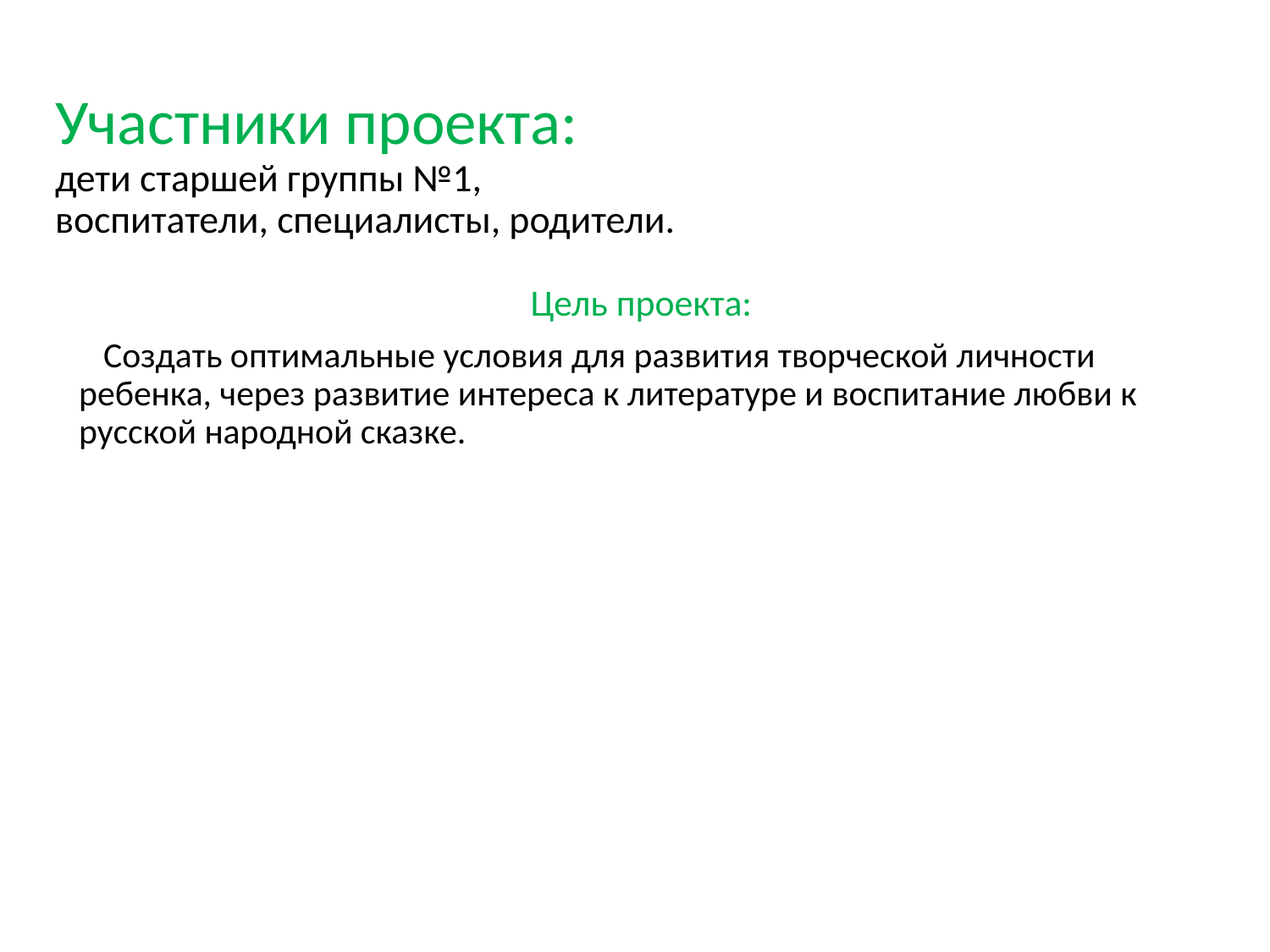

# Участники проекта: дети старшей группы №1, воспитатели, специалисты, родители.
Цель проекта:
      Создать оптимальные условия для развития творческой личности ребенка, через развитие интереса к литературе и воспитание любви к  русской народной сказке.